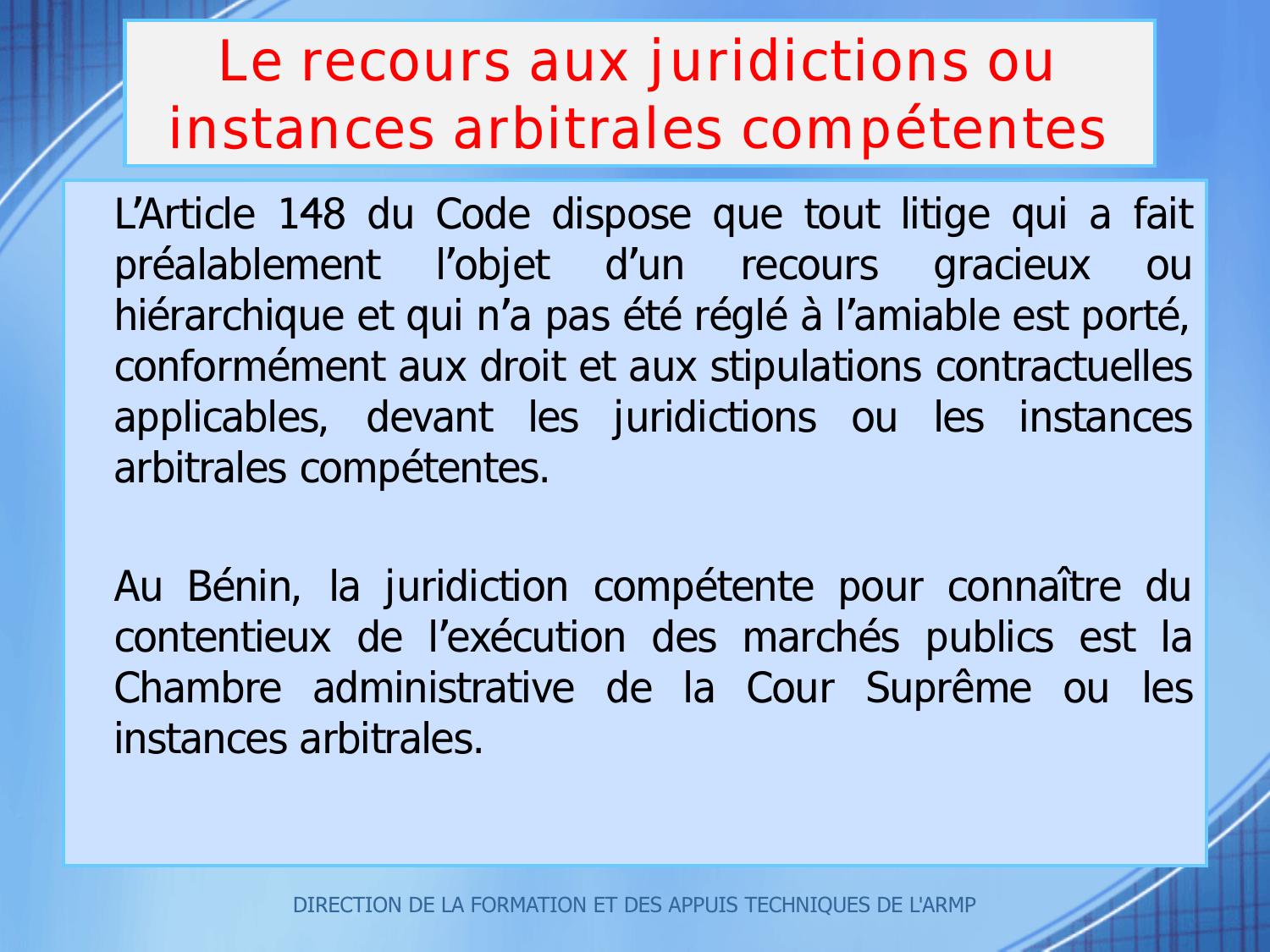

# Le recours aux juridictions ou instances arbitrales compétentes
	L’Article 148 du Code dispose que tout litige qui a fait préalablement l’objet d’un recours gracieux ou hiérarchique et qui n’a pas été réglé à l’amiable est porté, conformément aux droit et aux stipulations contractuelles applicables, devant les juridictions ou les instances arbitrales compétentes.

	Au Bénin, la juridiction compétente pour connaître du contentieux de l’exécution des marchés publics est la Chambre administrative de la Cour Suprême ou les instances arbitrales.
DIRECTION DE LA FORMATION ET DES APPUIS TECHNIQUES DE L'ARMP